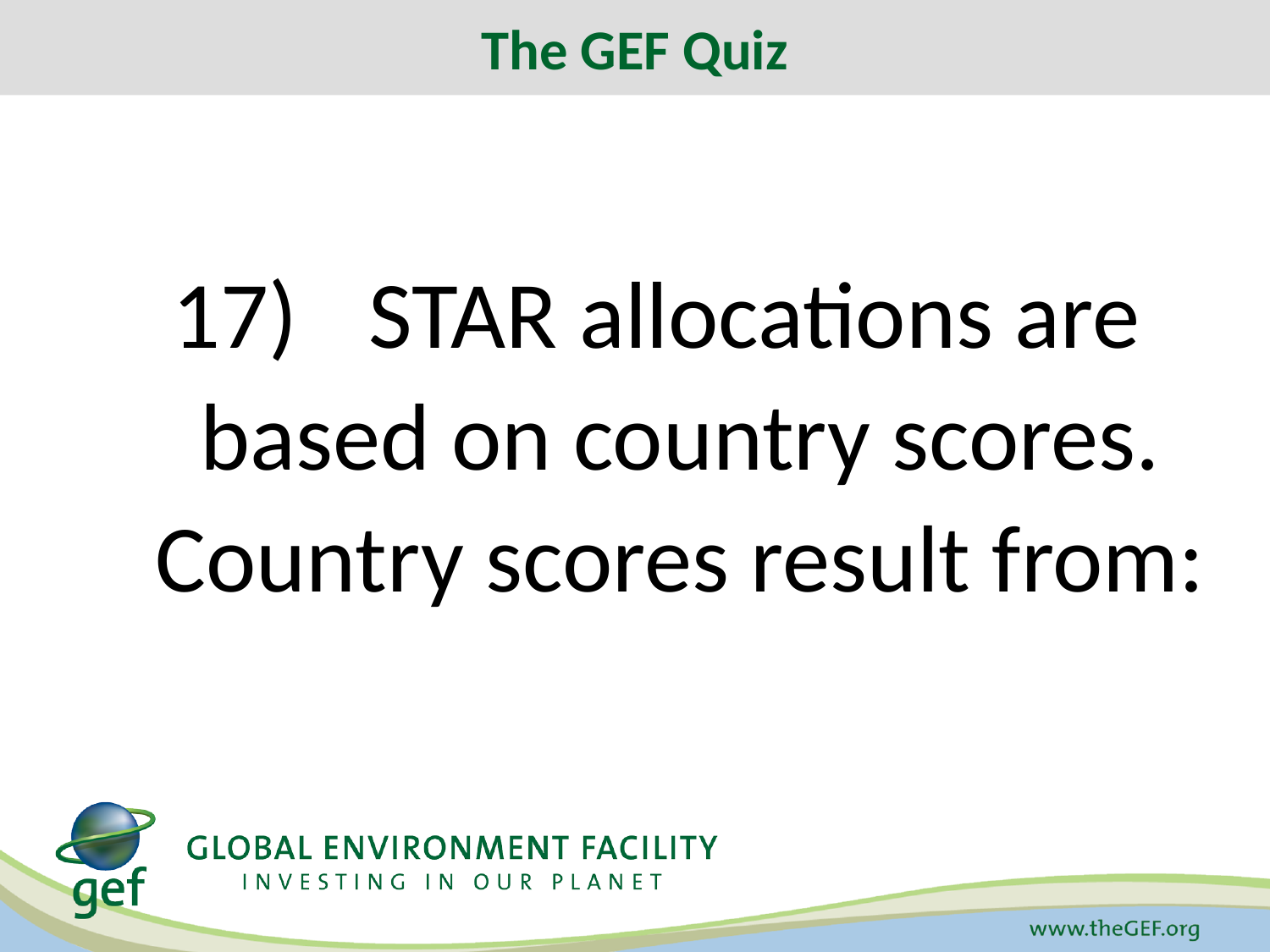

The GEF Quiz
# 17)	 STAR allocations are based on country scores. Country scores result from: